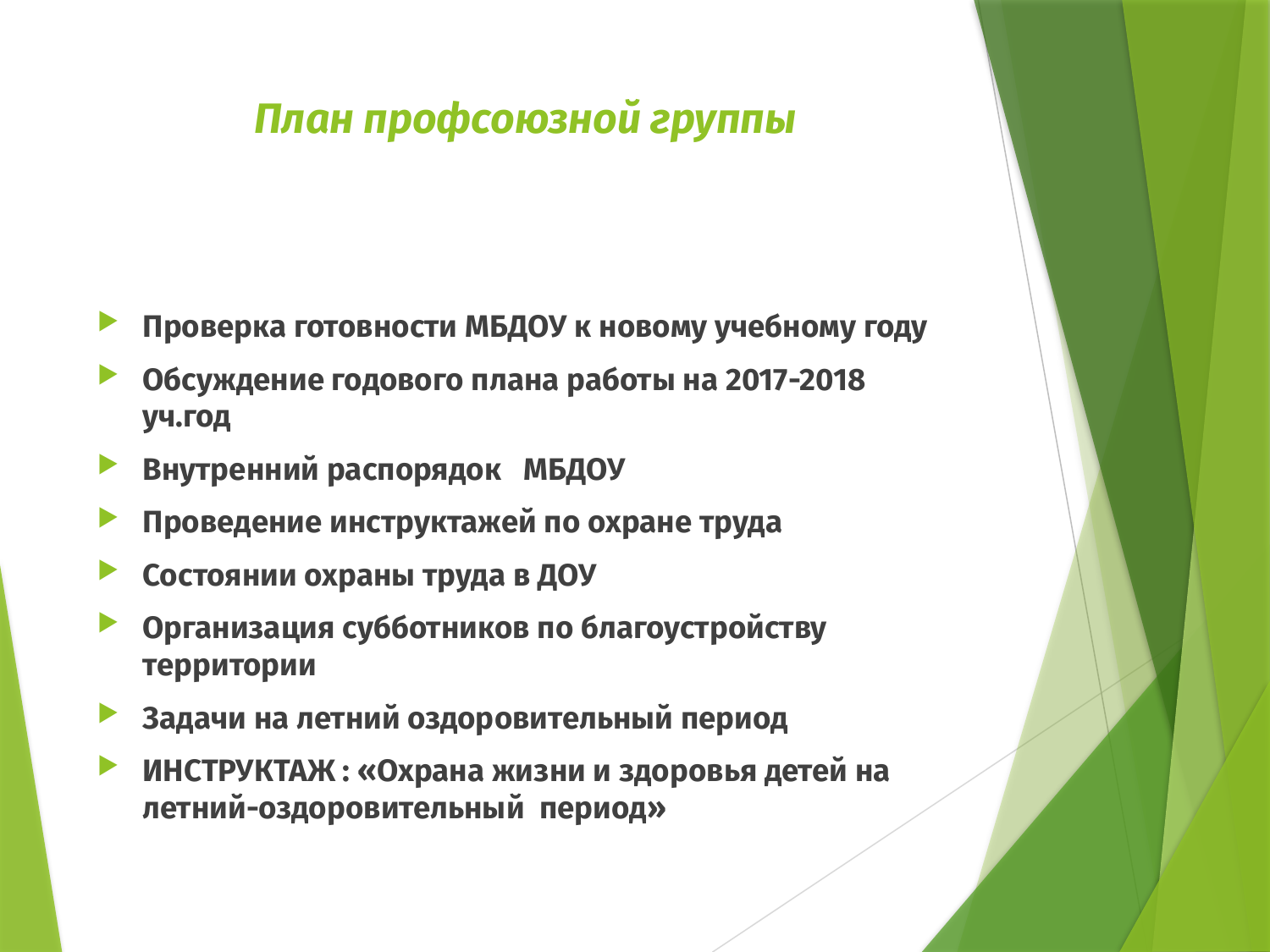

# План профсоюзной группы
Проверка готовности МБДОУ к новому учебному году
Обсуждение годового плана работы на 2017-2018  уч.год
Внутренний распорядок   МБДОУ
Проведение инструктажей по охране труда
Состоянии охраны труда в ДОУ
Организация субботников по благоустройству территории
Задачи на летний оздоровительный период
ИНСТРУКТАЖ : «Охрана жизни и здоровья детей на летний-оздоровительный  период»